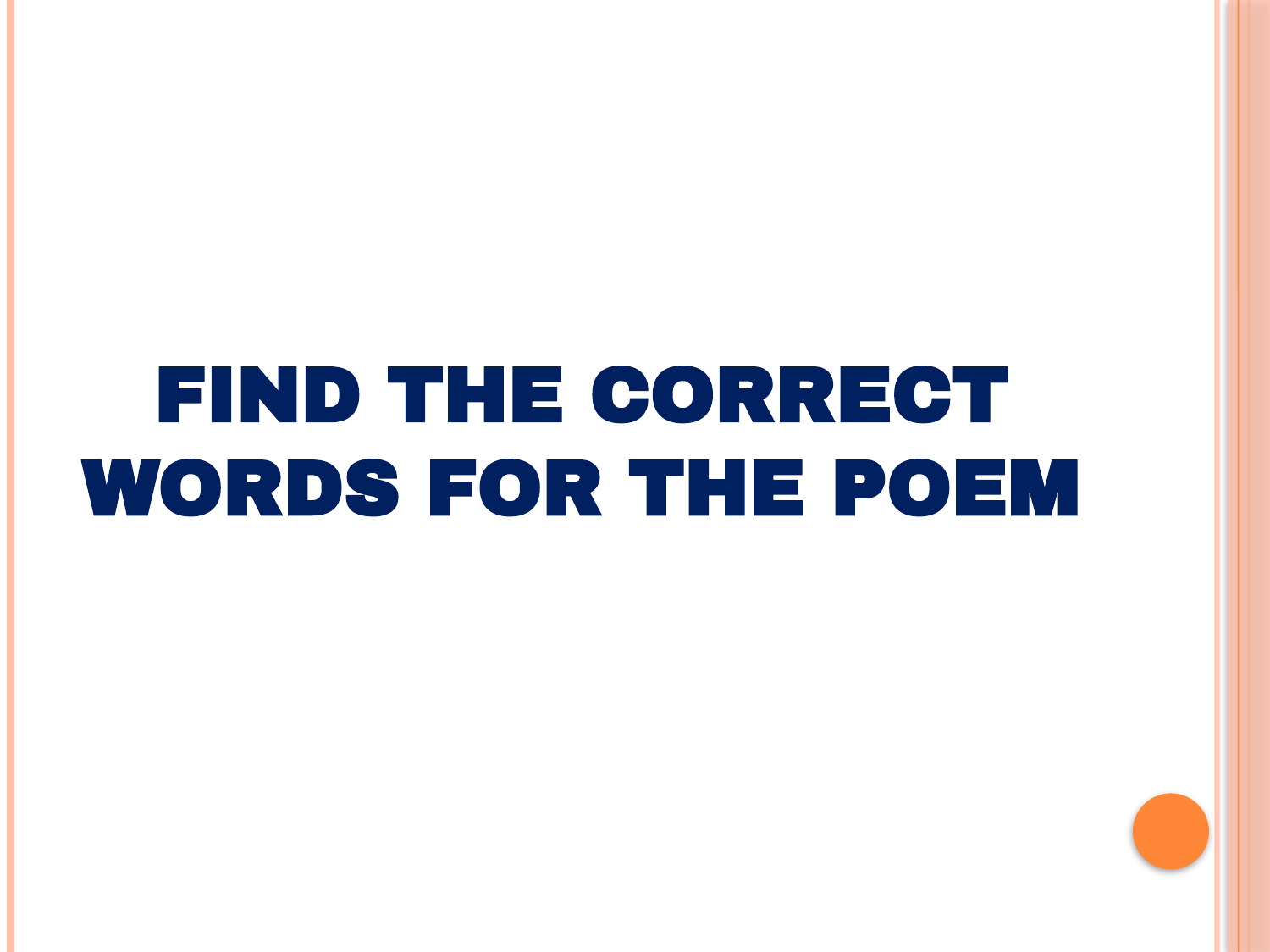

# FIND THE CORRECT WORDS FOR THE POEM